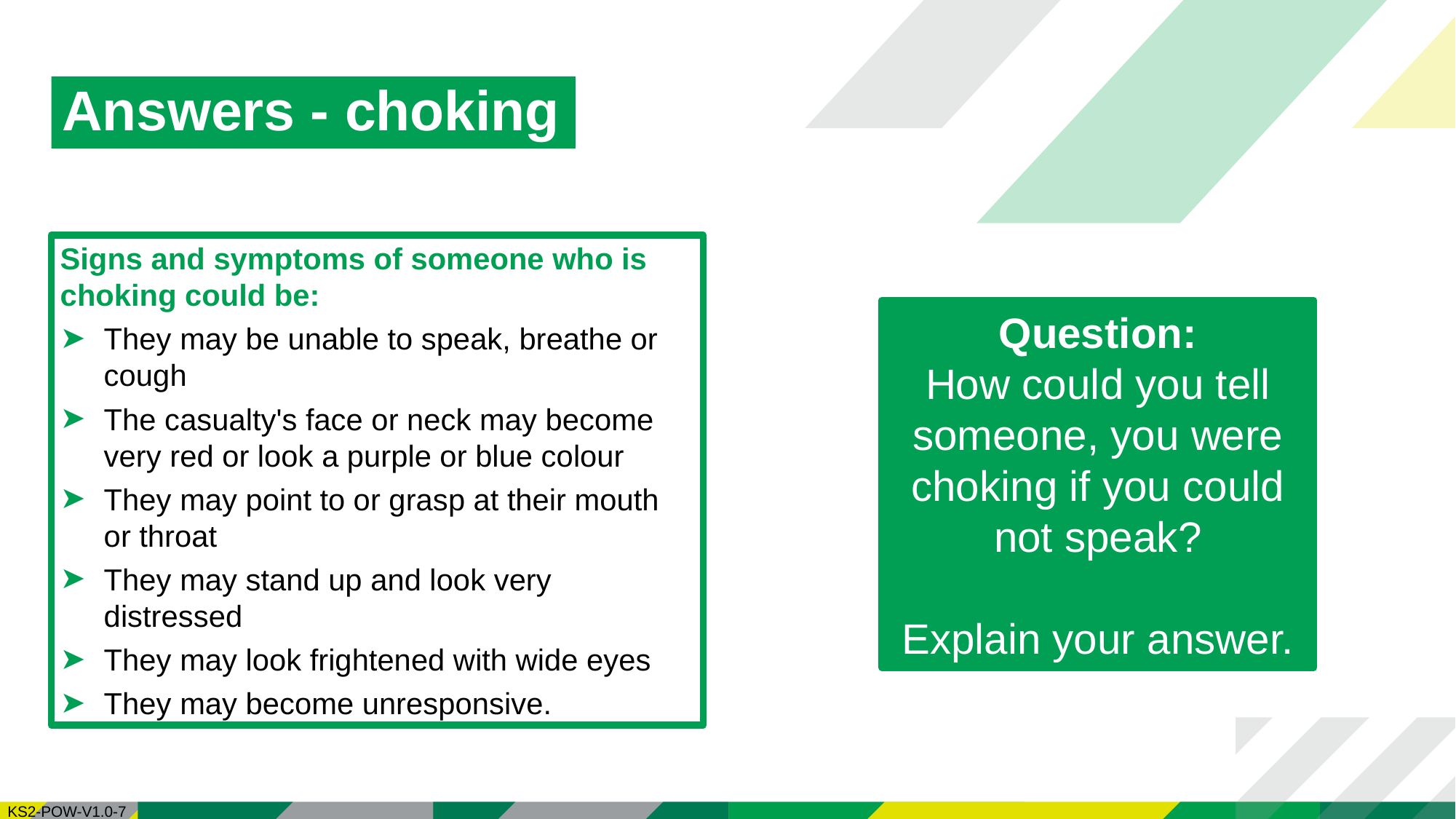

Answers - choking

Signs and symptoms of someone who is choking could be:
They may be unable to speak, breathe or cough
The casualty's face or neck may become very red or look a purple or blue colour
They may point to or grasp at their mouth or throat
They may stand up and look very distressed
They may look frightened with wide eyes
They may become unresponsive.
Question:
How could you tell someone, you were choking if you could not speak?

Explain your answer.
KS2-POW-V1.0-7